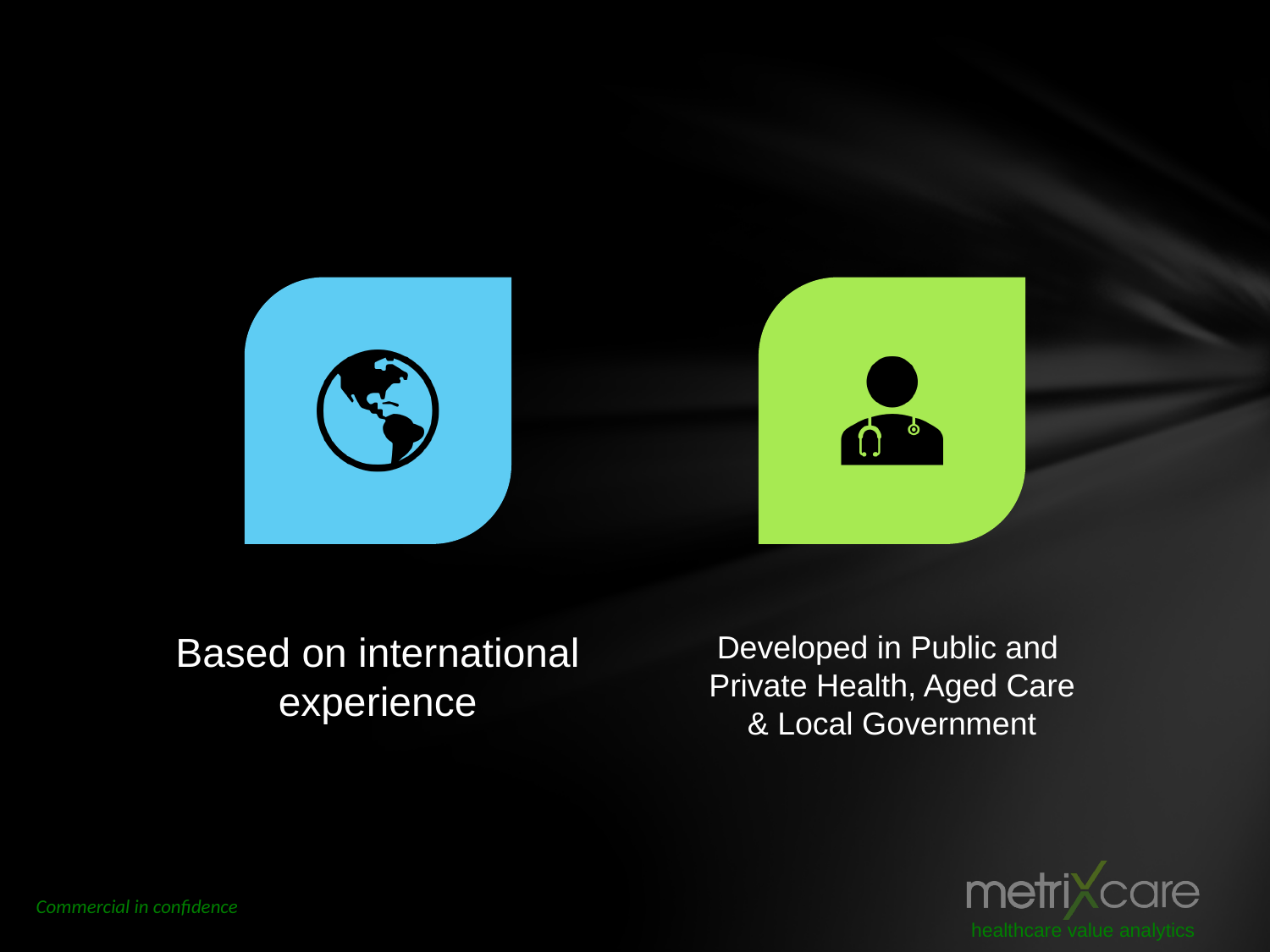

#
Based on international experience
Developed in Public and
Private Health, Aged Care
& Local Government